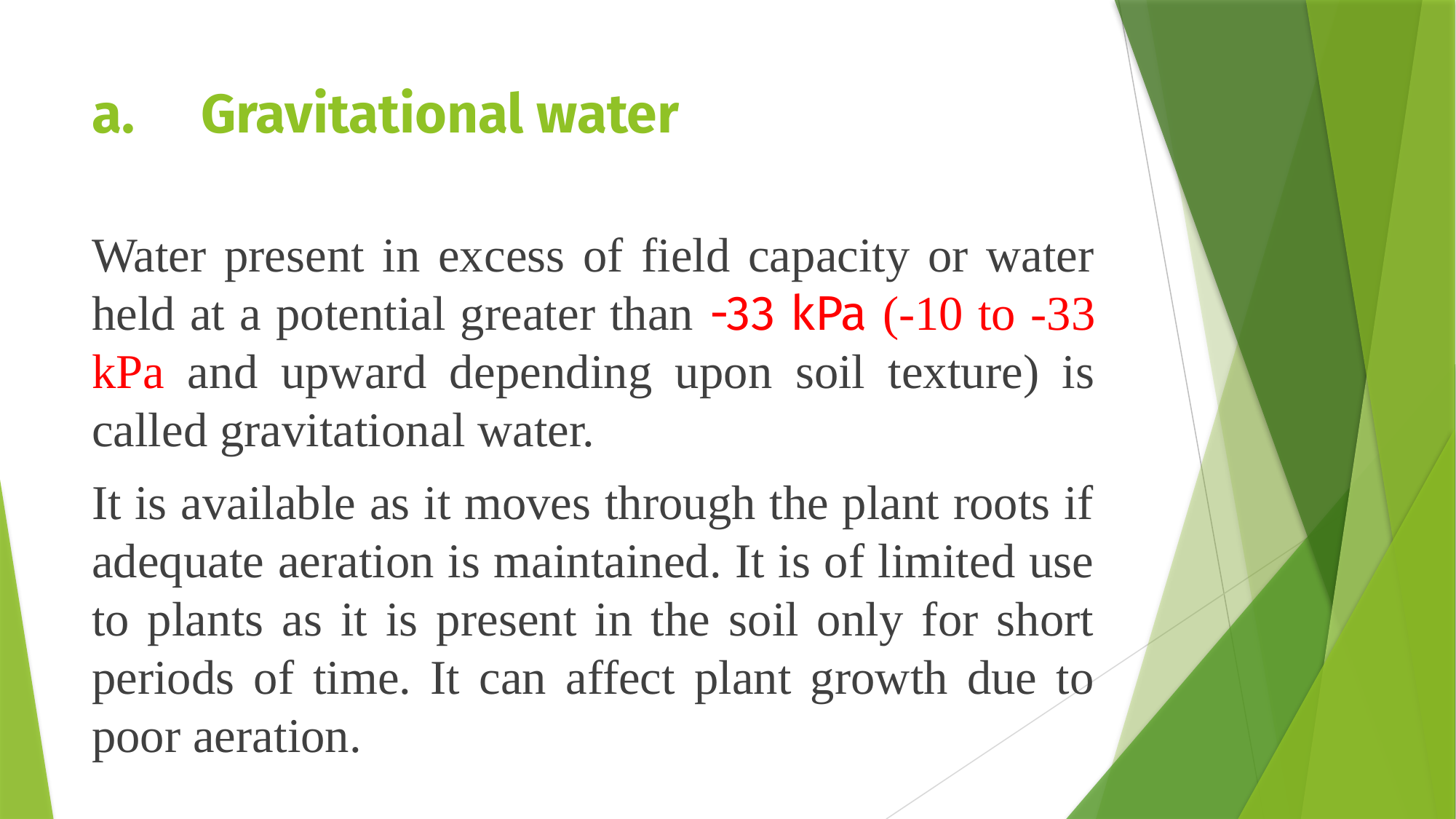

# a.	Gravitational water
Water present in excess of field capacity or water held at a potential greater than -33 kPa (-10 to -33 kPa and upward depending upon soil texture) is called gravitational water.
It is available as it moves through the plant roots if adequate aeration is maintained. It is of limited use to plants as it is present in the soil only for short periods of time. It can affect plant growth due to poor aeration.